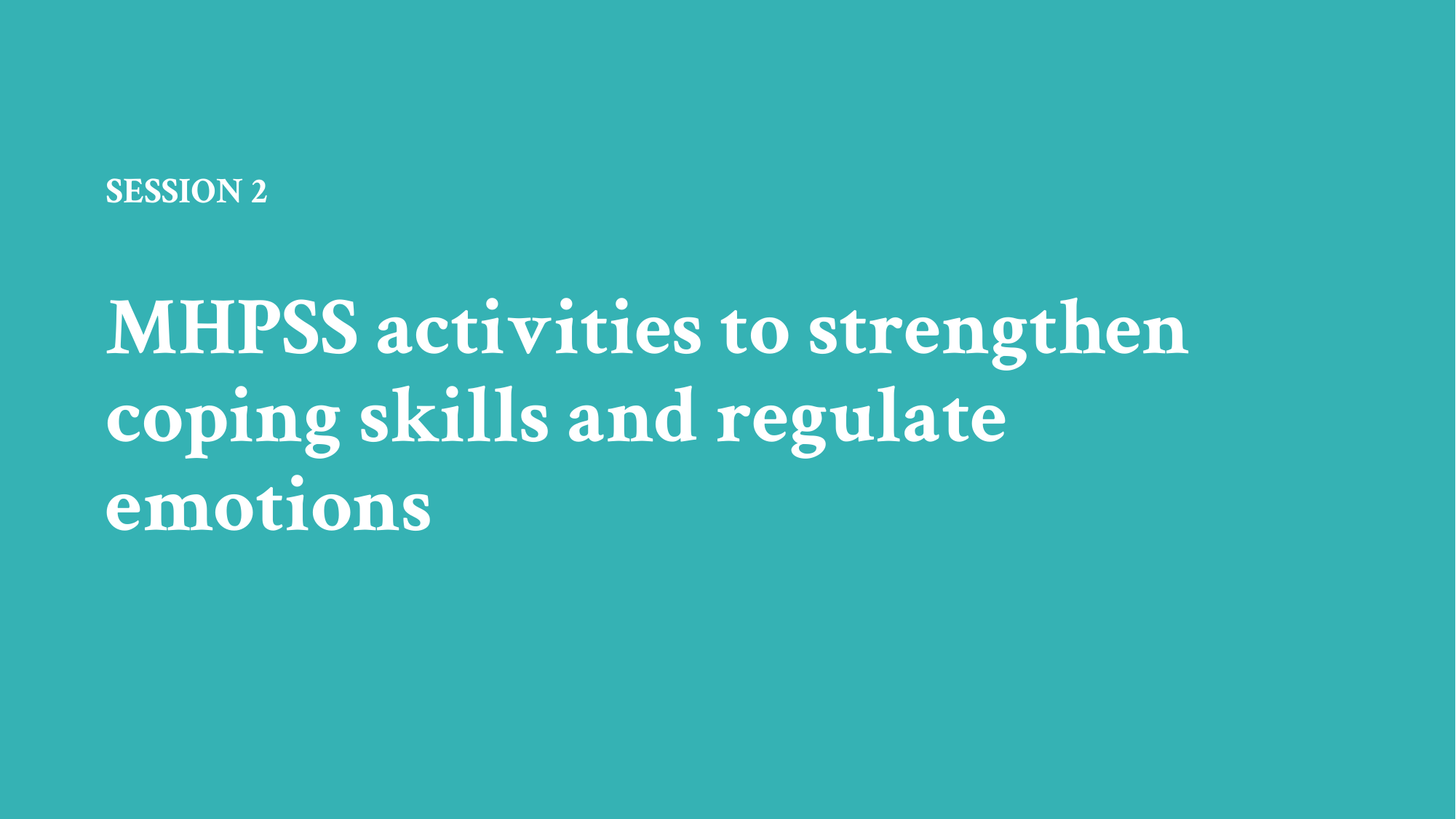

SESSION 2
MHPSS activities to strengthen coping skills and regulate emotions